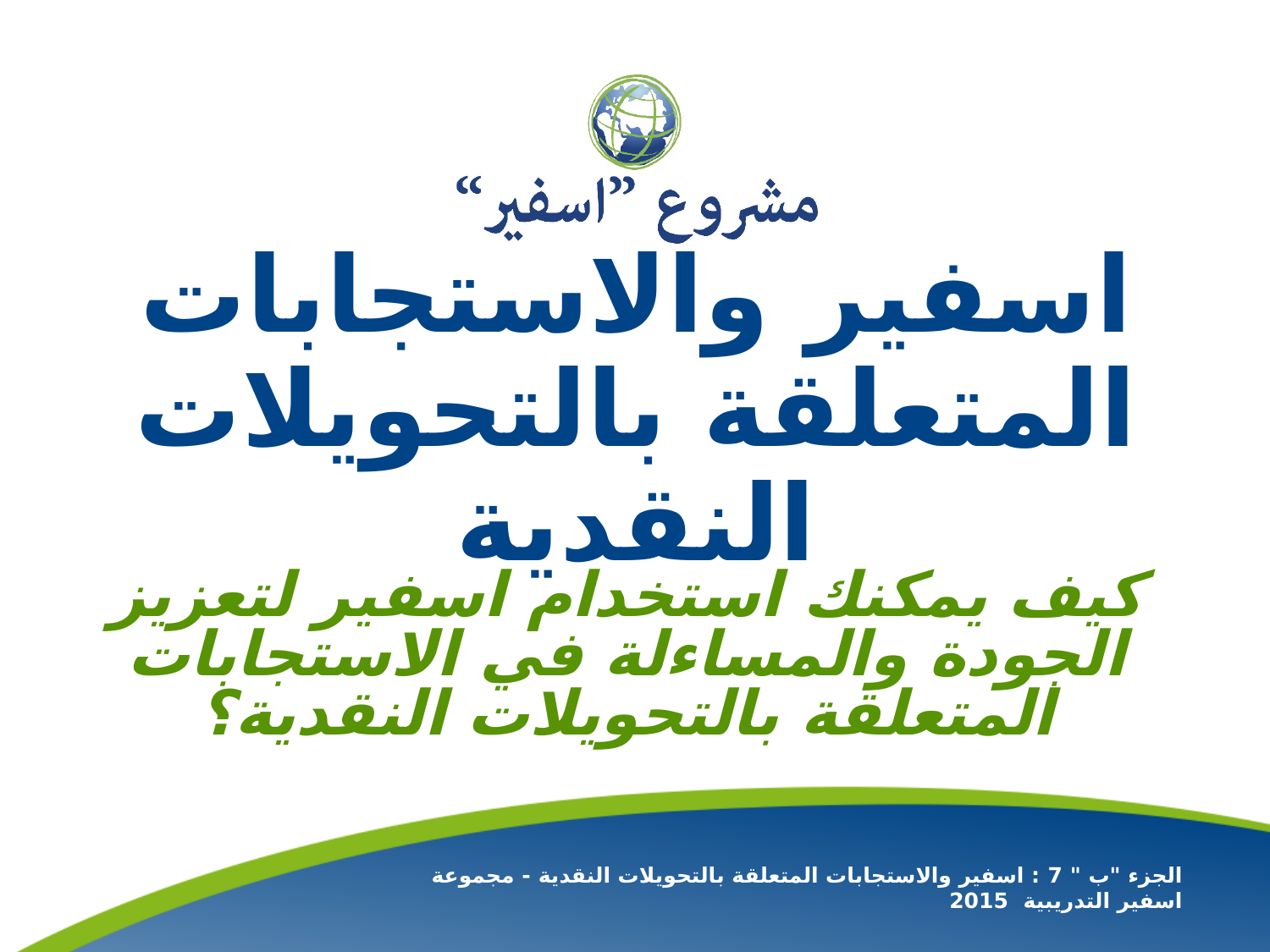

# اسفير والاستجابات المتعلقة بالتحويلات النقدية
كيف يمكنك استخدام اسفير لتعزيز الجودة والمساءلة في الاستجابات المتعلقة بالتحويلات النقدية؟
الجزء "ب " 7 : اسفير والاستجابات المتعلقة بالتحويلات النقدية - مجموعة اسفير التدريبية  2015